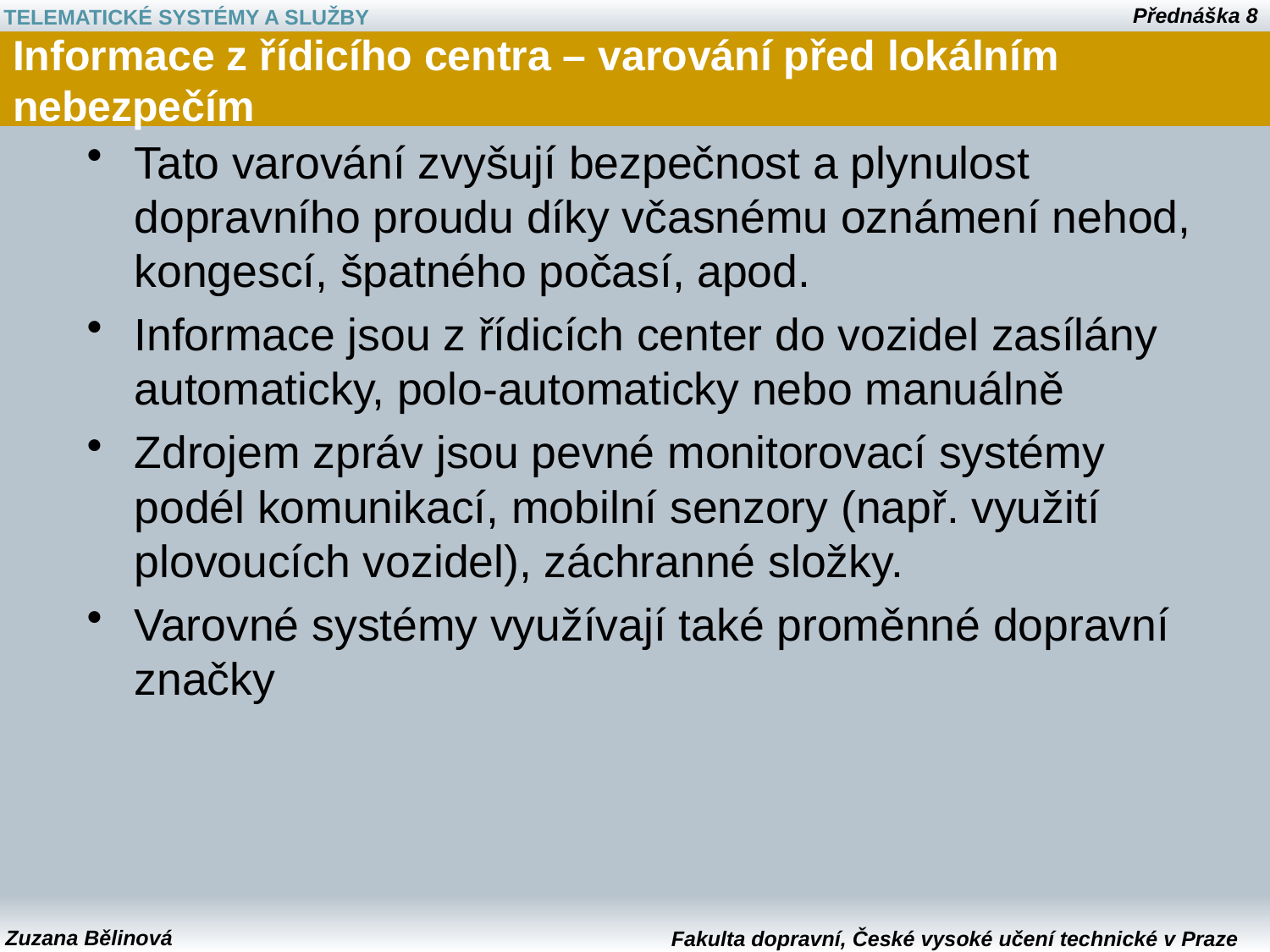

# Informace z řídicího centra – varování před lokálním nebezpečím
Tato varování zvyšují bezpečnost a plynulost dopravního proudu díky včasnému oznámení nehod, kongescí, špatného počasí, apod.
Informace jsou z řídicích center do vozidel zasílány automaticky, polo-automaticky nebo manuálně
Zdrojem zpráv jsou pevné monitorovací systémy podél komunikací, mobilní senzory (např. využití plovoucích vozidel), záchranné složky.
Varovné systémy využívají také proměnné dopravní značky